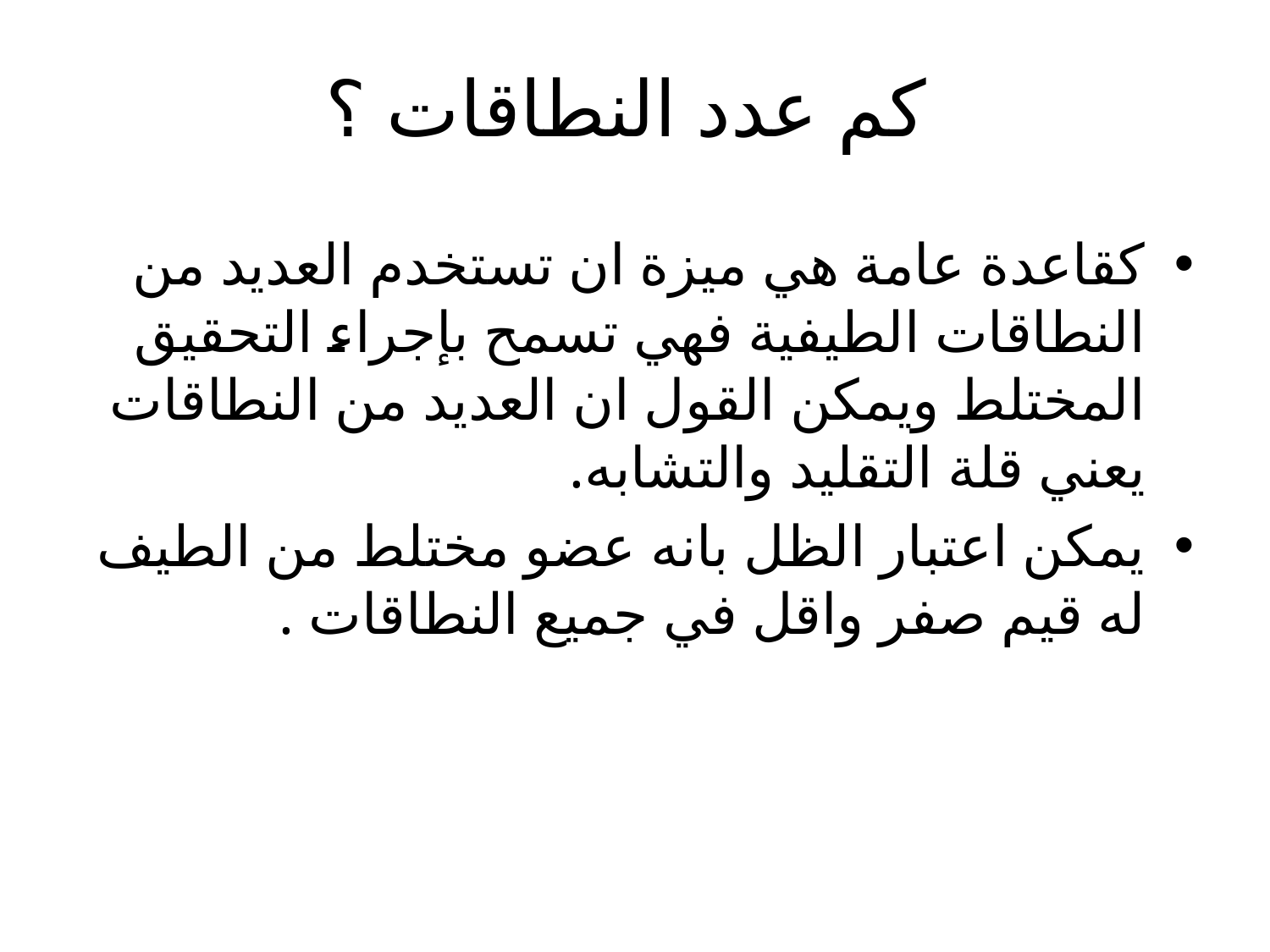

# كم عدد النطاقات ؟
كقاعدة عامة هي ميزة ان تستخدم العديد من النطاقات الطيفية فهي تسمح بإجراء التحقيق المختلط ويمكن القول ان العديد من النطاقات يعني قلة التقليد والتشابه.
يمكن اعتبار الظل بانه عضو مختلط من الطيف له قيم صفر واقل في جميع النطاقات .